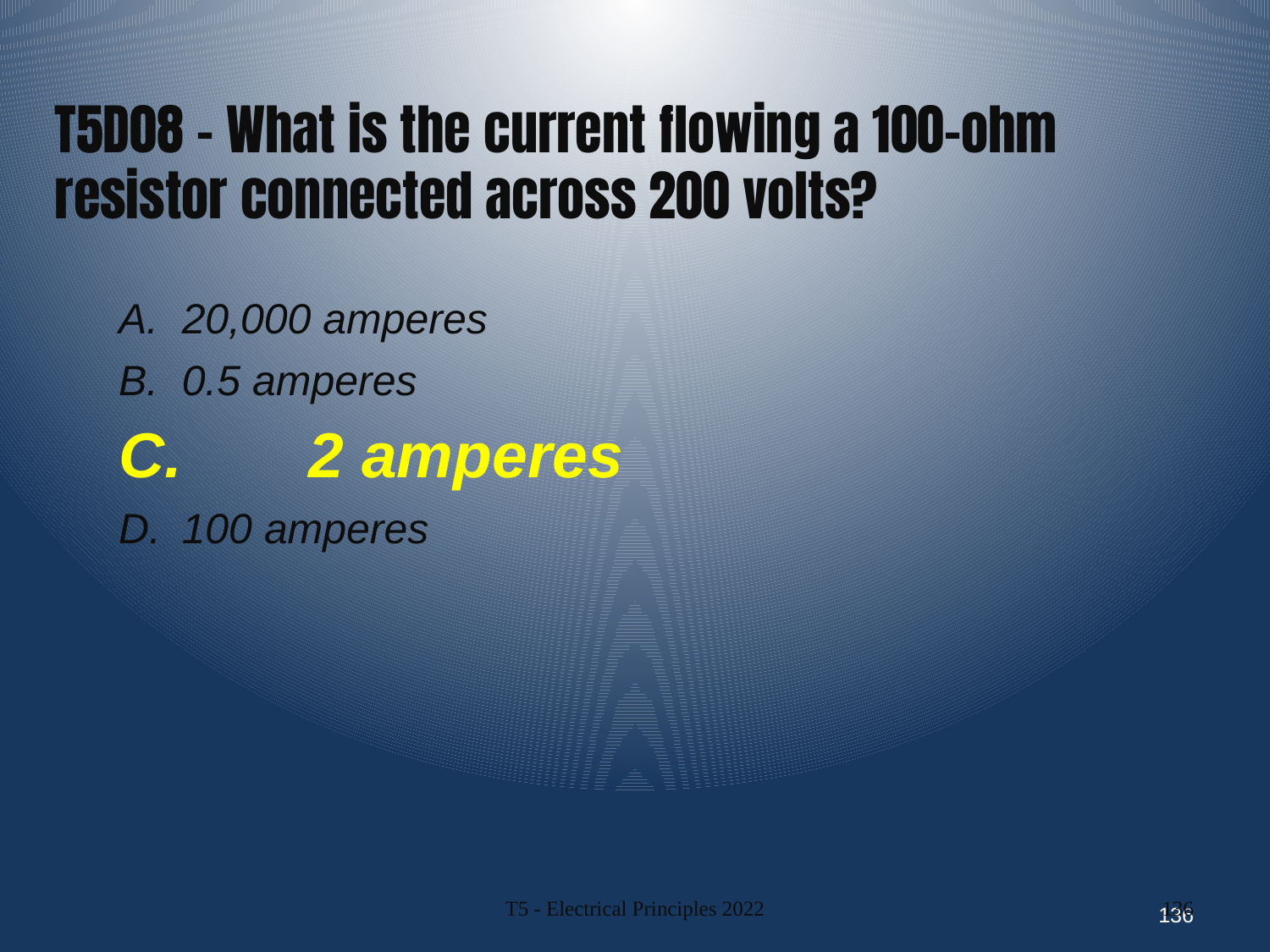

T5D08 - What is the current flowing a 100-ohm resistor connected across 200 volts?
A.	20,000 amperes
B.	0.5 amperes
C.	2 amperes
D.	100 amperes
136
T5 - Electrical Principles 2022
136